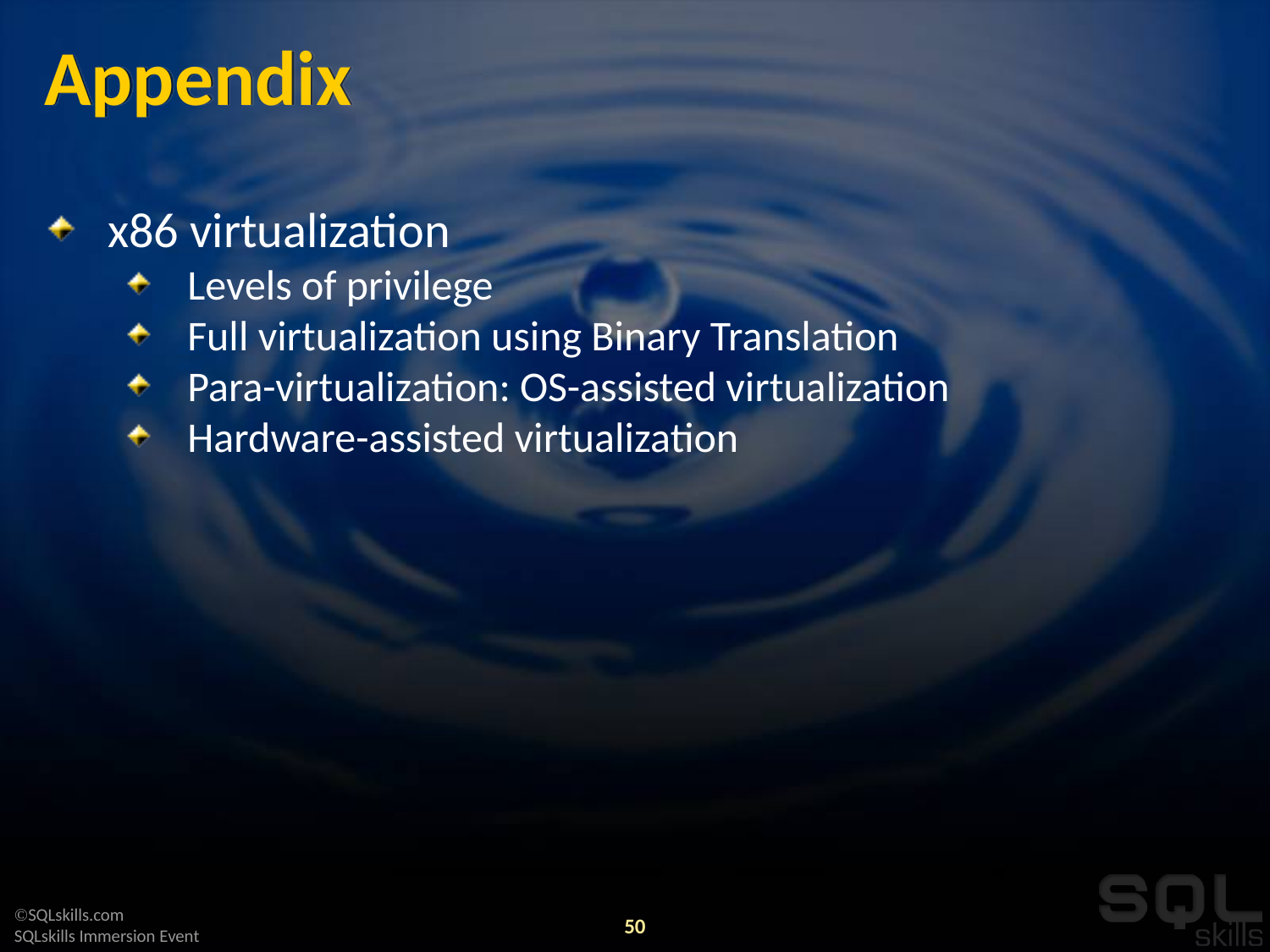

# Appendix
x86 virtualization
Levels of privilege
Full virtualization using Binary Translation
Para-virtualization: OS-assisted virtualization
Hardware-assisted virtualization
50